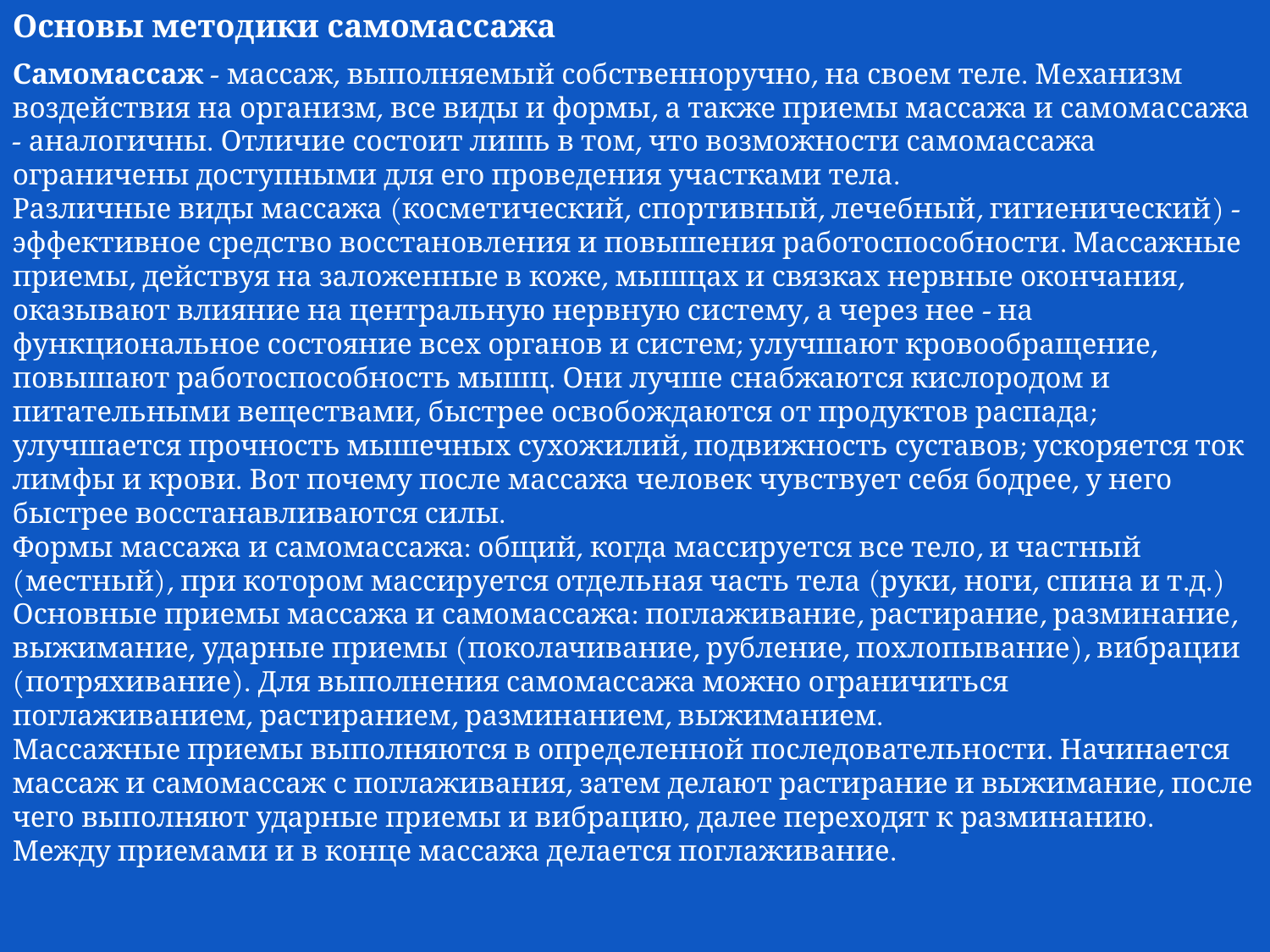

Основы методики самомассажа
Самомассаж - массаж, выполняемый собственноручно, на своем теле. Механизм воздействия на организм, все виды и формы, а также приемы массажа и самомассажа - аналогичны. Отличие состоит лишь в том, что возможности самомассажа ограничены доступными для его проведения участками тела.
Различные виды массажа (косметический, спортивный, лечебный, гигиенический) - эффективное средство восстановления и повышения работоспособности. Массажные приемы, действуя на заложенные в коже, мышцах и связках нервные окончания, оказывают влияние на центральную нервную систему, а через нее - на функциональное состояние всех органов и систем; улучшают кровообращение, повышают работоспособность мышц. Они лучше снабжаются кислородом и питательными веществами, быстрее освобождаются от продуктов распада; улучшается прочность мышечных сухожилий, подвижность суставов; ускоряется ток лимфы и крови. Вот почему после массажа человек чувствует себя бодрее, у него быстрее восстанавливаются силы.
Формы массажа и самомассажа: общий, когда массируется все тело, и частный (местный), при котором массируется отдельная часть тела (руки, ноги, спина и т.д.)
Основные приемы массажа и самомассажа: поглаживание, растирание, разминание, выжимание, ударные приемы (поколачивание, рубление, похлопывание), вибрации (потряхивание). Для выполнения самомассажа можно ограничиться поглаживанием, растиранием, разминанием, выжиманием.
Массажные приемы выполняются в определенной последовательности. Начинается массаж и самомассаж с поглаживания, затем делают растирание и выжимание, после чего выполняют ударные приемы и вибрацию, далее переходят к разминанию. Между приемами и в конце массажа делается поглаживание.